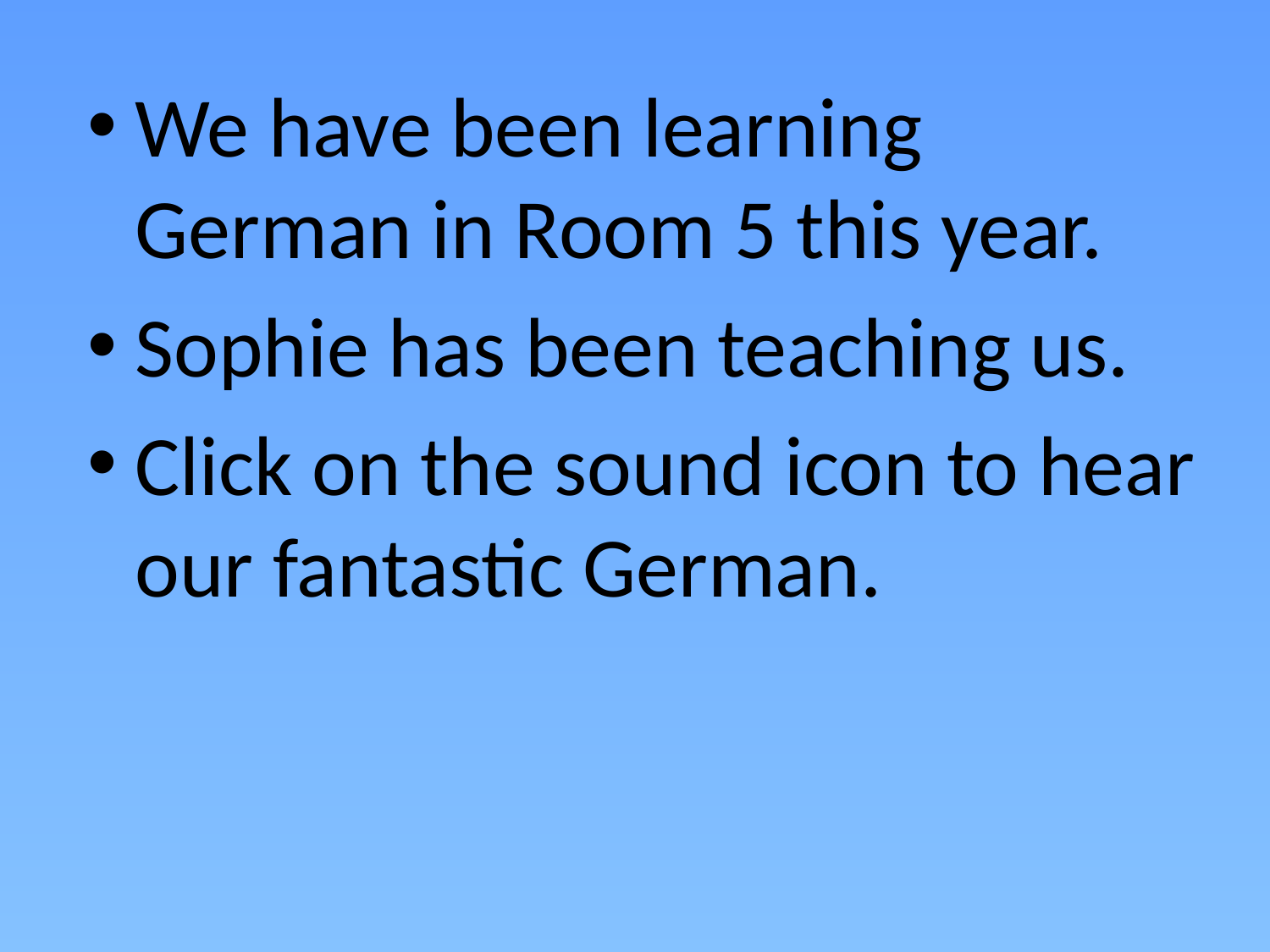

We have been learning German in Room 5 this year.
Sophie has been teaching us.
Click on the sound icon to hear our fantastic German.